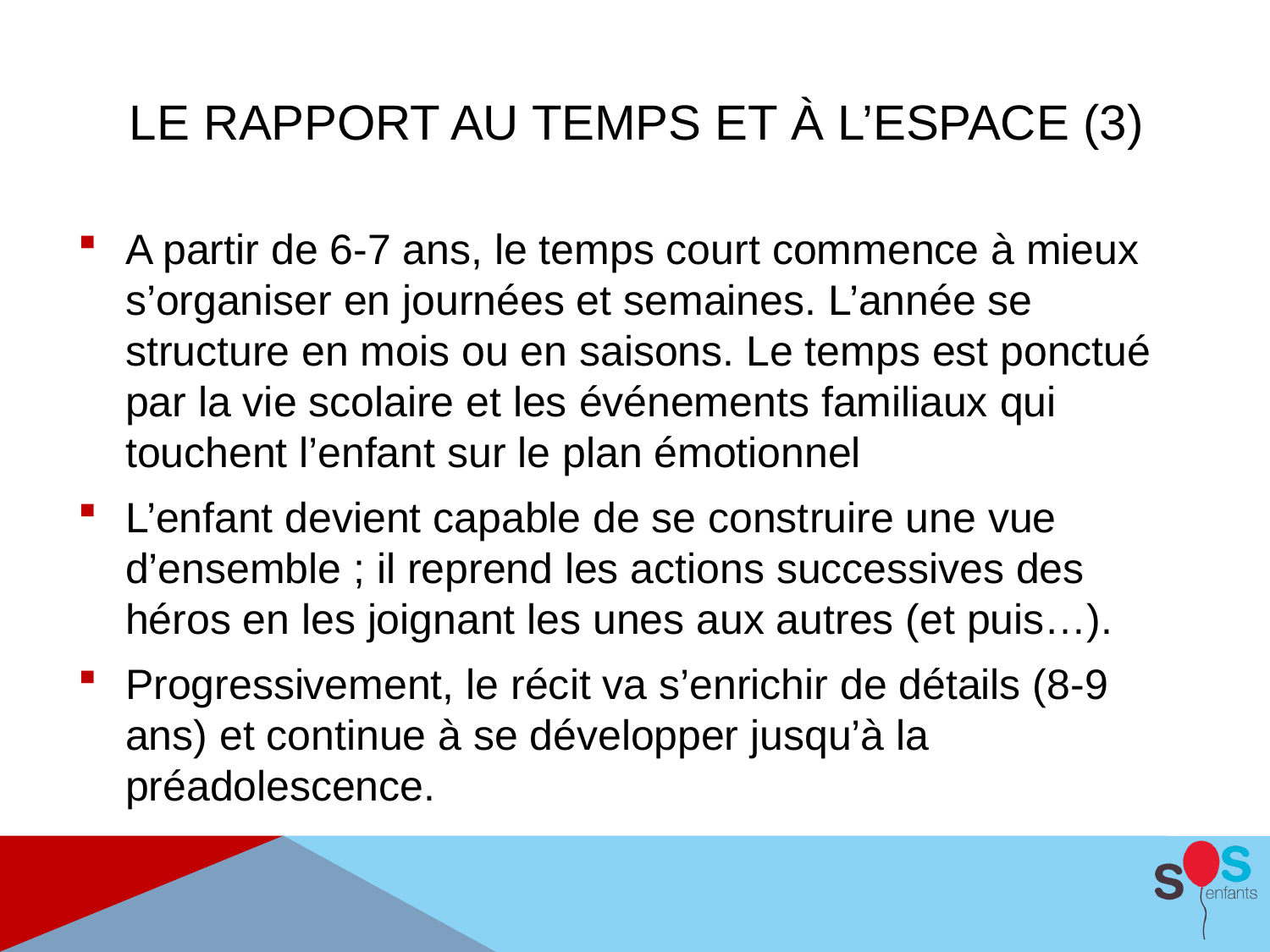

# Le rapport au temps et à l’espace (3)
A partir de 6-7 ans, le temps court commence à mieux s’organiser en journées et semaines. L’année se structure en mois ou en saisons. Le temps est ponctué par la vie scolaire et les événements familiaux qui touchent l’enfant sur le plan émotionnel
L’enfant devient capable de se construire une vue d’ensemble ; il reprend les actions successives des héros en les joignant les unes aux autres (et puis…).
Progressivement, le récit va s’enrichir de détails (8-9 ans) et continue à se développer jusqu’à la préadolescence.